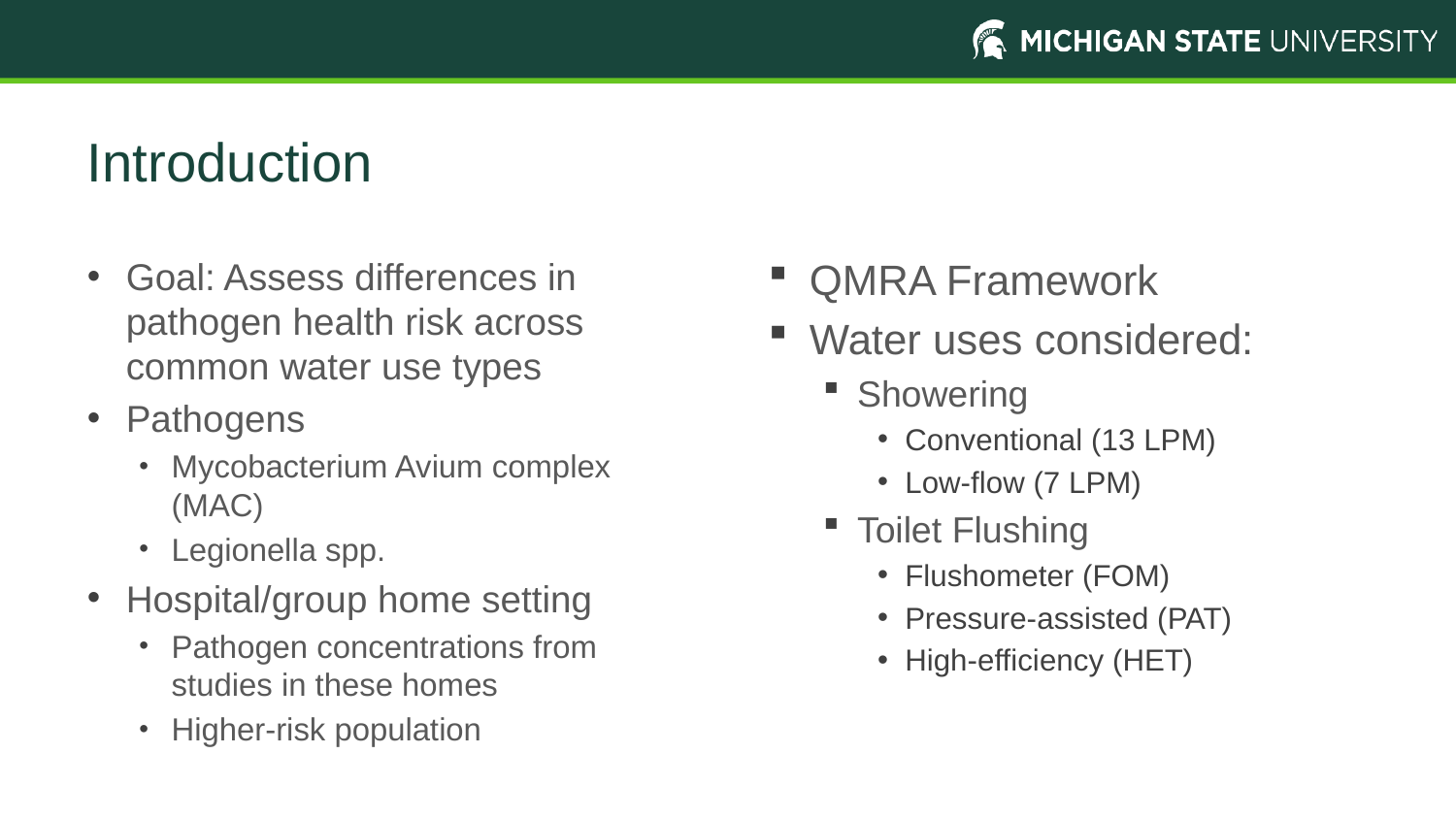

# Introduction
Goal: Assess differences in pathogen health risk across common water use types
Pathogens
Mycobacterium Avium complex (MAC)
Legionella spp.
Hospital/group home setting
Pathogen concentrations from studies in these homes
Higher-risk population

QMRA Framework
Water uses considered:
Showering
Conventional (13 LPM)
Low-flow (7 LPM)
Toilet Flushing
Flushometer (FOM)
Pressure-assisted (PAT)
High-efficiency (HET)